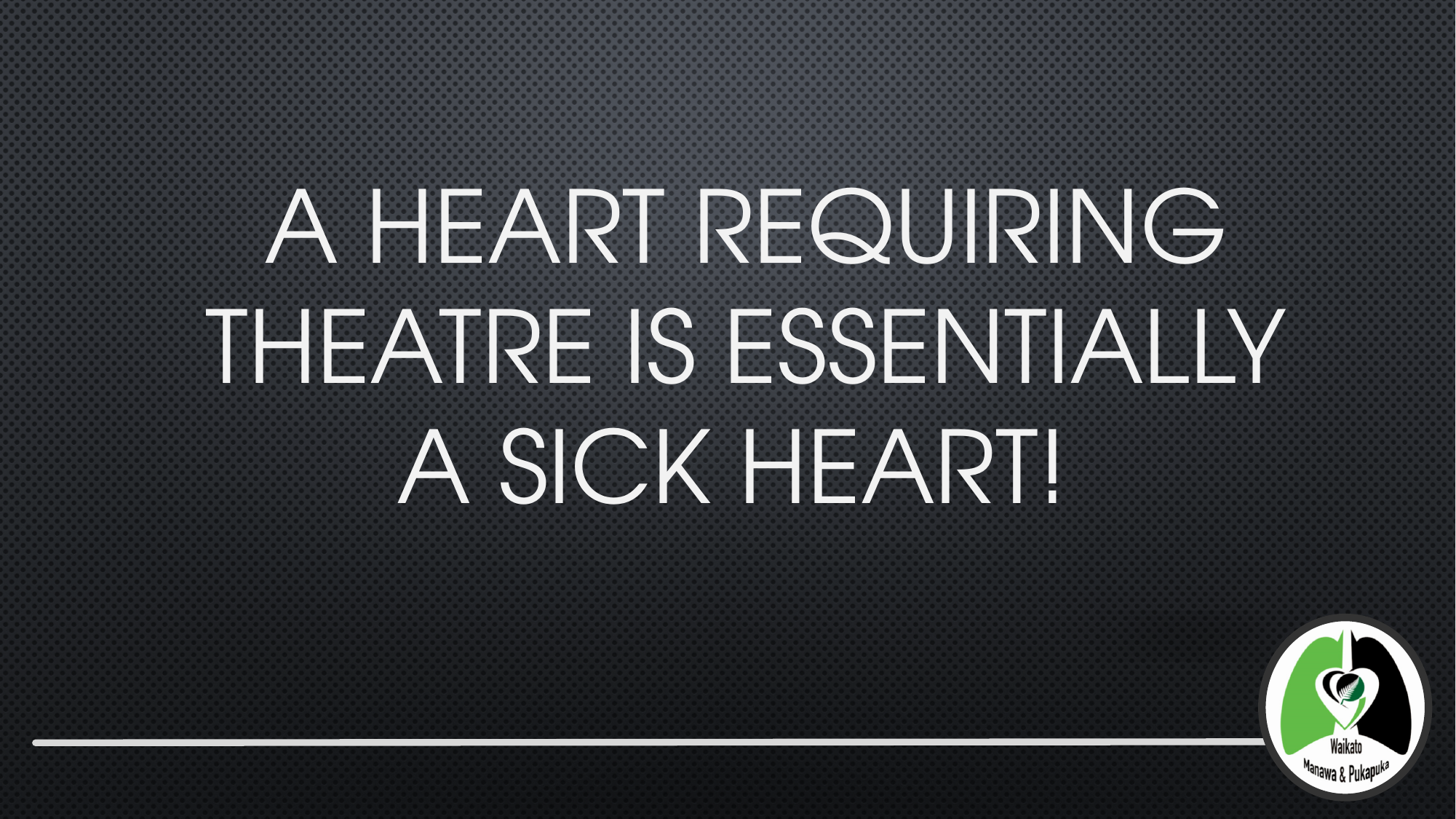

A heart requiring theatre is essentially a sick heart!